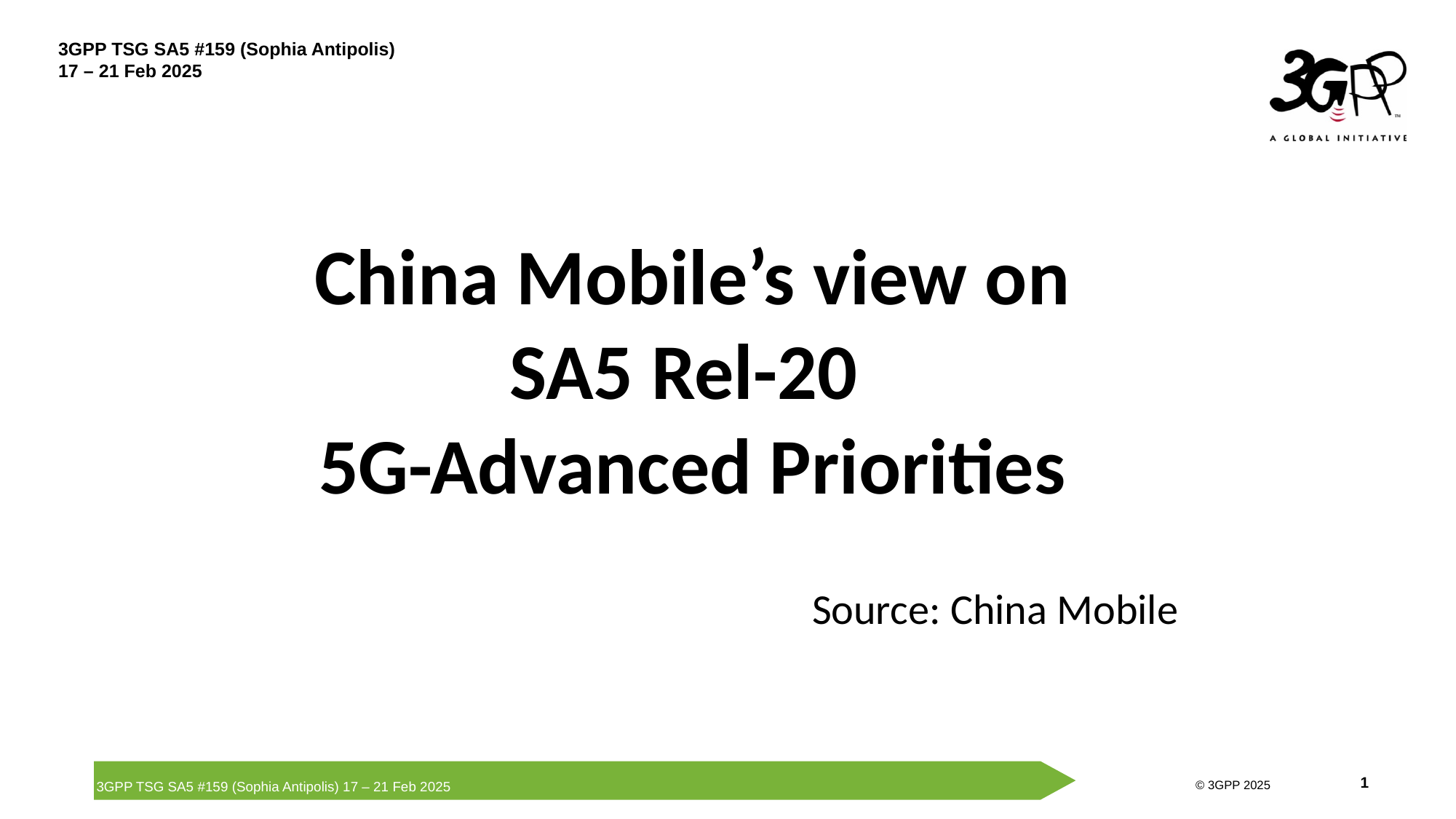

China Mobile’s view on SA5 Rel-20
5G-Advanced Priorities
Source: China Mobile